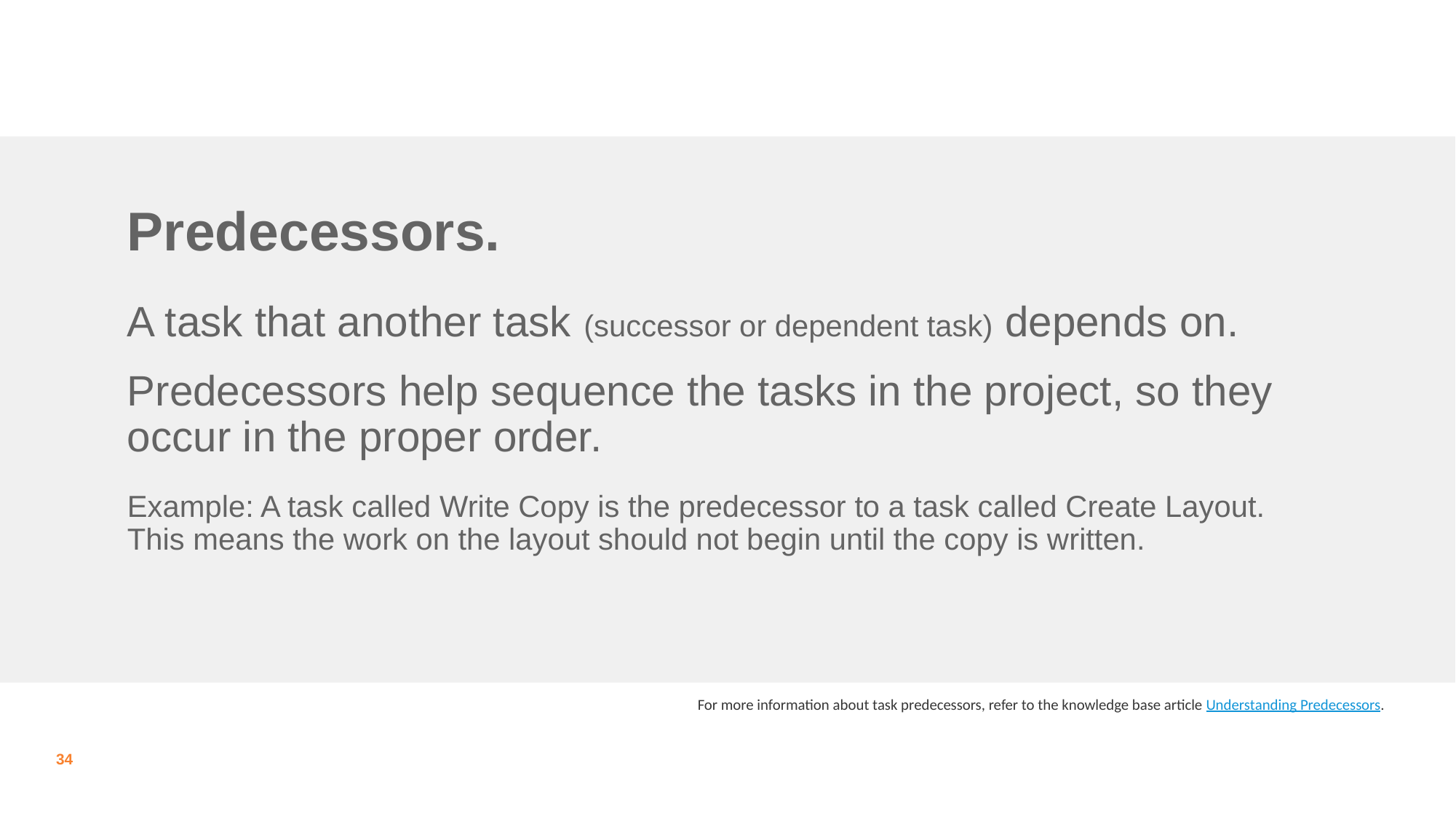

# Predecessors.
A task that another task (successor or dependent task) depends on.
Predecessors help sequence the tasks in the project, so they occur in the proper order.
Example: A task called Write Copy is the predecessor to a task called Create Layout. This means the work on the layout should not begin until the copy is written.

For more information about task predecessors, refer to the knowledge base article Understanding Predecessors.